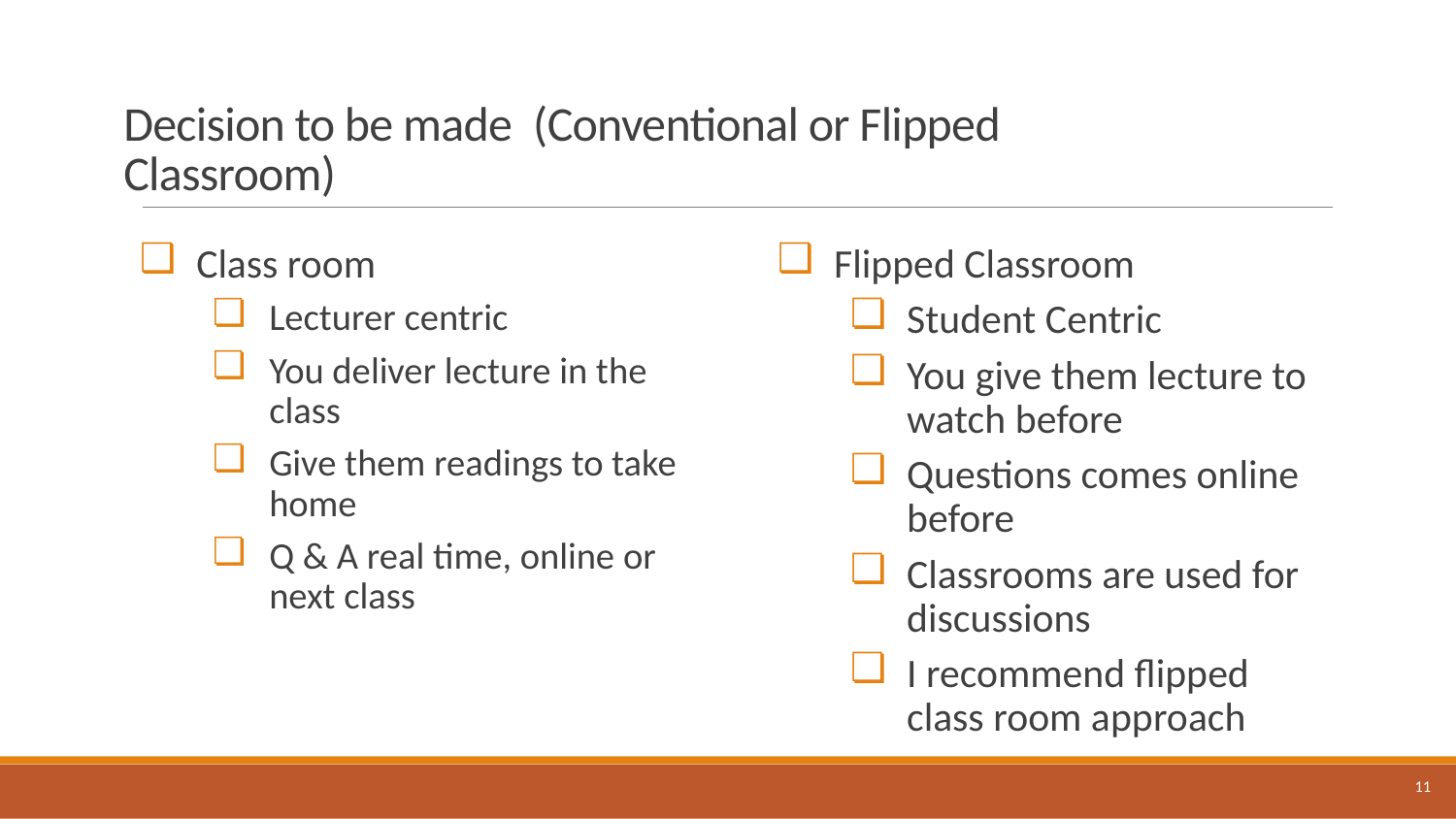

# Decision to be made  (Conventional or Flipped Classroom)
Class room
Lecturer centric
You deliver lecture in the class
Give them readings to take home
Q & A real time, online or next class

Flipped Classroom
Student Centric
You give them lecture to watch before
Questions comes online before
Classrooms are used for discussions
I recommend flipped class room approach
11